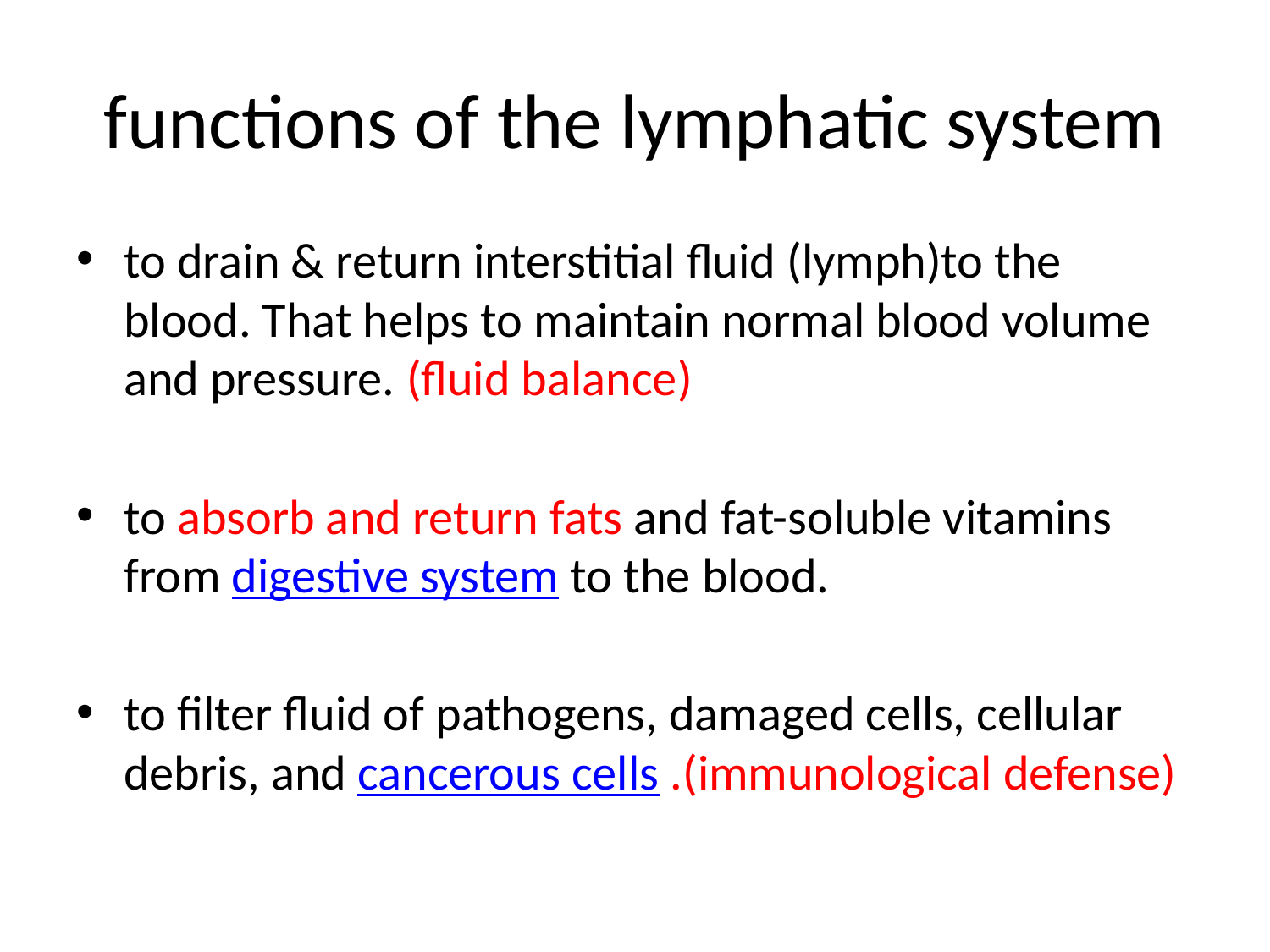

# functions of the lymphatic system
to drain & return interstitial fluid (lymph)to the blood. That helps to maintain normal blood volume and pressure. (fluid balance)

to absorb and return fats and fat-soluble vitamins from digestive system to the blood.

to filter fluid of pathogens, damaged cells, cellular debris, and cancerous cells .(immunological defense)